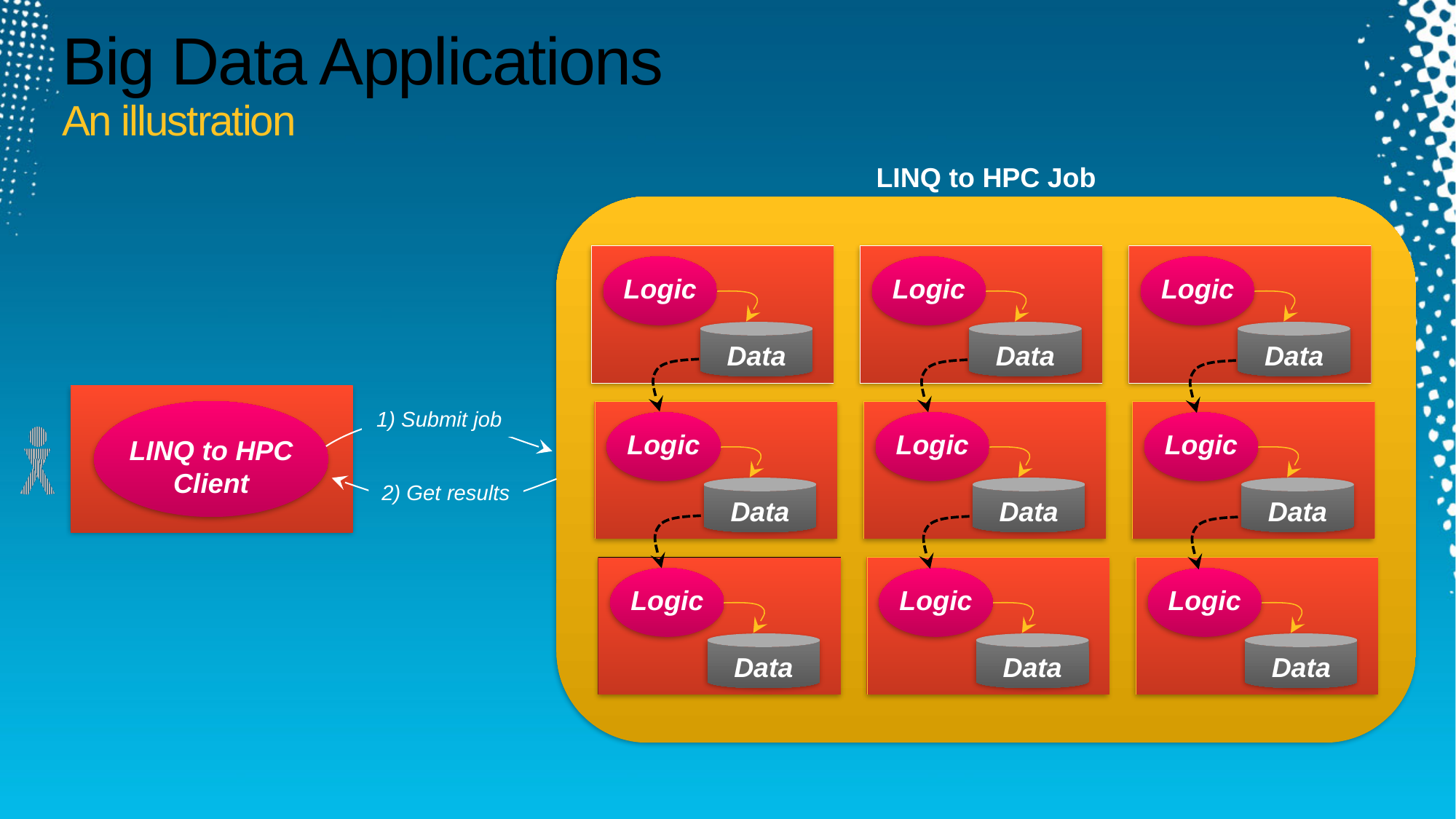

# Big Data Applications An illustration
LINQ to HPC Job

Logic
Logic
Logic

Data
Data
Data

Logic
Logic
Logic

Data
Data
Data

1) Submit job

LINQ to HPC Client
2) Get results

Logic
Logic
Logic

Data
Data
Data